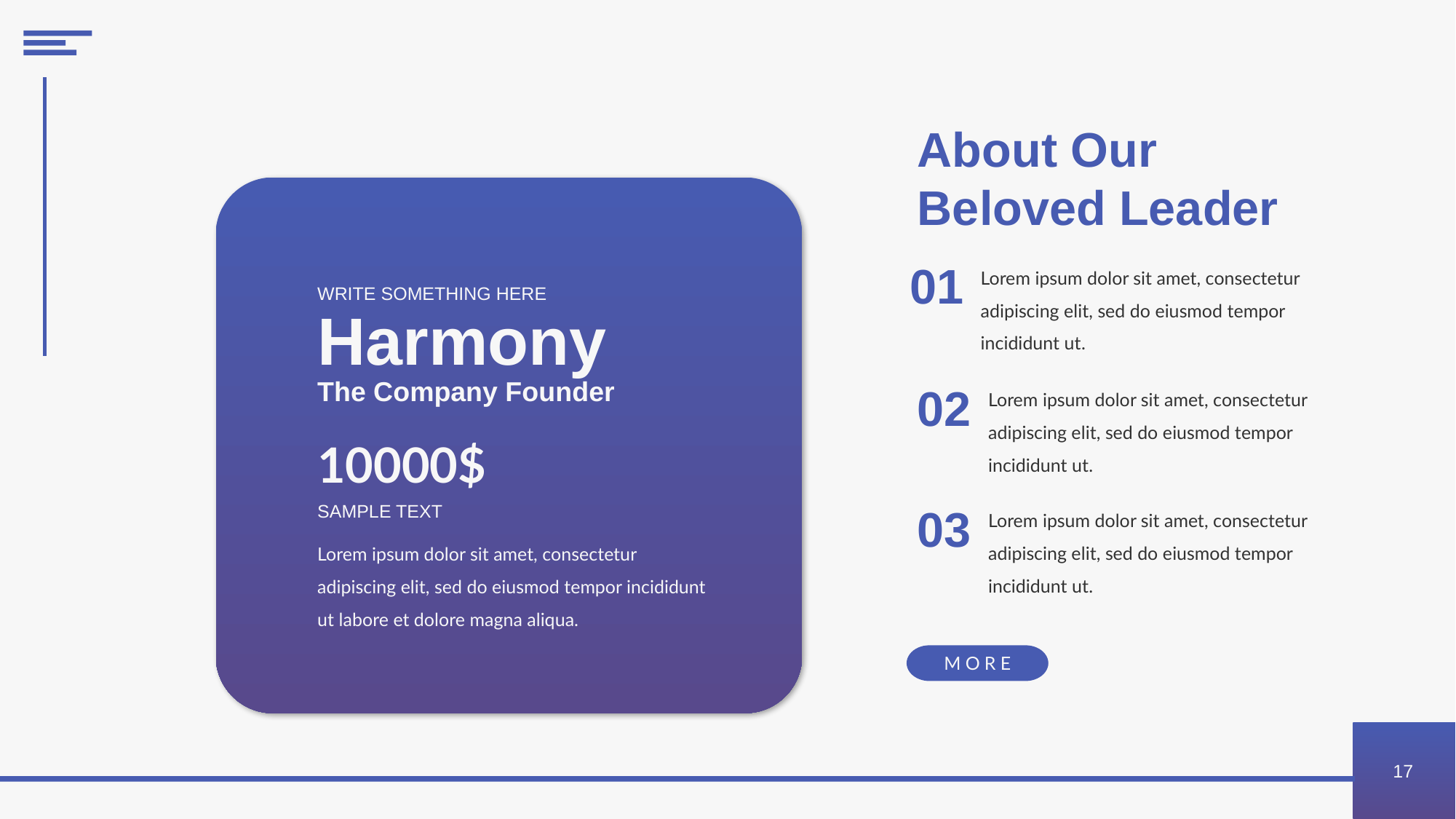

About Our Beloved Leader

01
Lorem ipsum dolor sit amet, consectetur adipiscing elit, sed do eiusmod tempor incididunt ut.
WRITE SOMETHING HERE
Harmony
The Company Founder
02
Lorem ipsum dolor sit amet, consectetur adipiscing elit, sed do eiusmod tempor incididunt ut.
10000$
03
Lorem ipsum dolor sit amet, consectetur adipiscing elit, sed do eiusmod tempor incididunt ut.
SAMPLE TEXT
Lorem ipsum dolor sit amet, consectetur adipiscing elit, sed do eiusmod tempor incididunt ut labore et dolore magna aliqua.
MORE